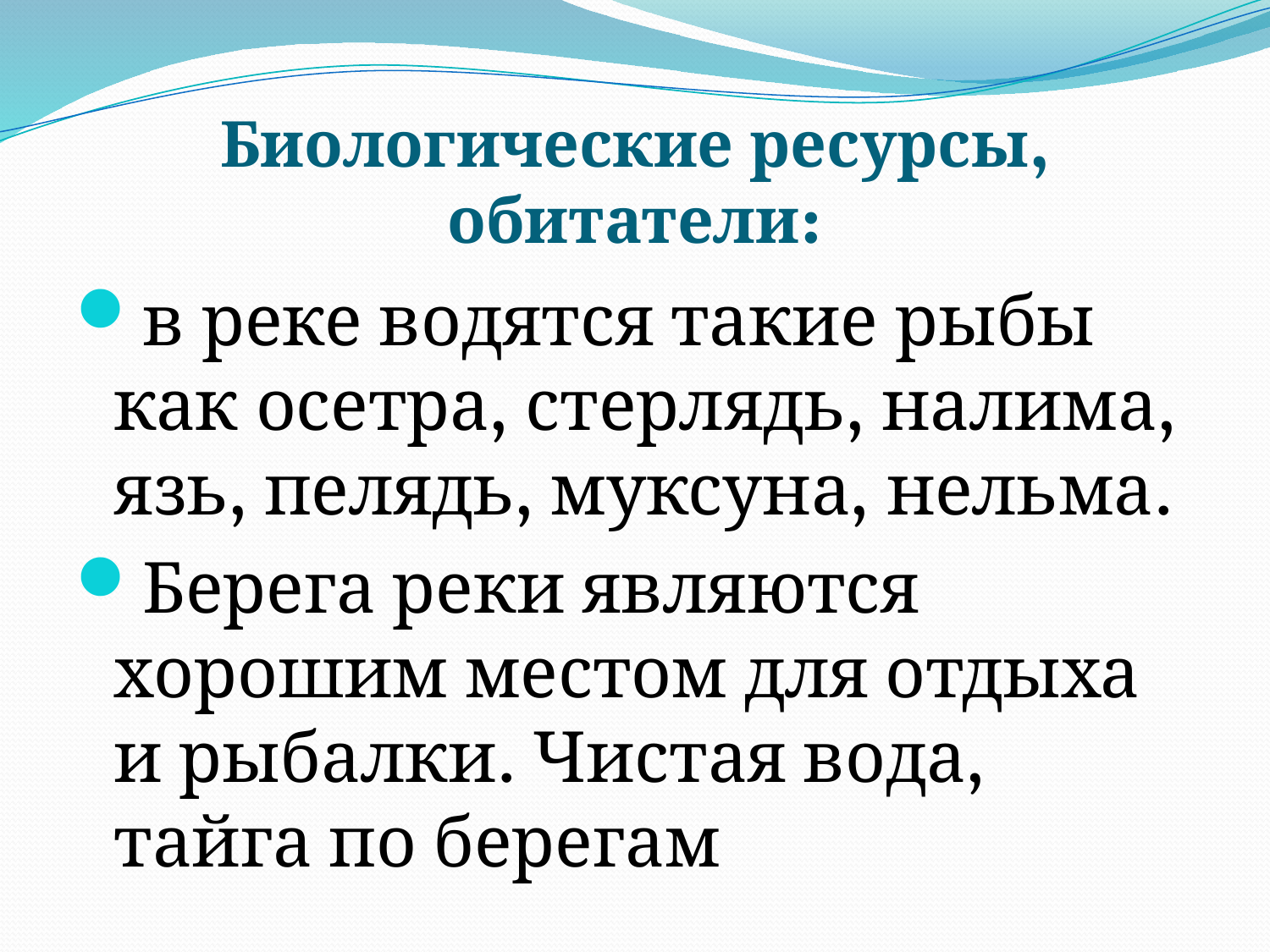

# Биологические ресурсы, обитатели:
в реке водятся такие рыбы как осетра, стерлядь, налима, язь, пелядь, муксуна, нельма.
Берега реки являются хорошим местом для отдыха и рыбалки. Чистая вода, тайга по берегам